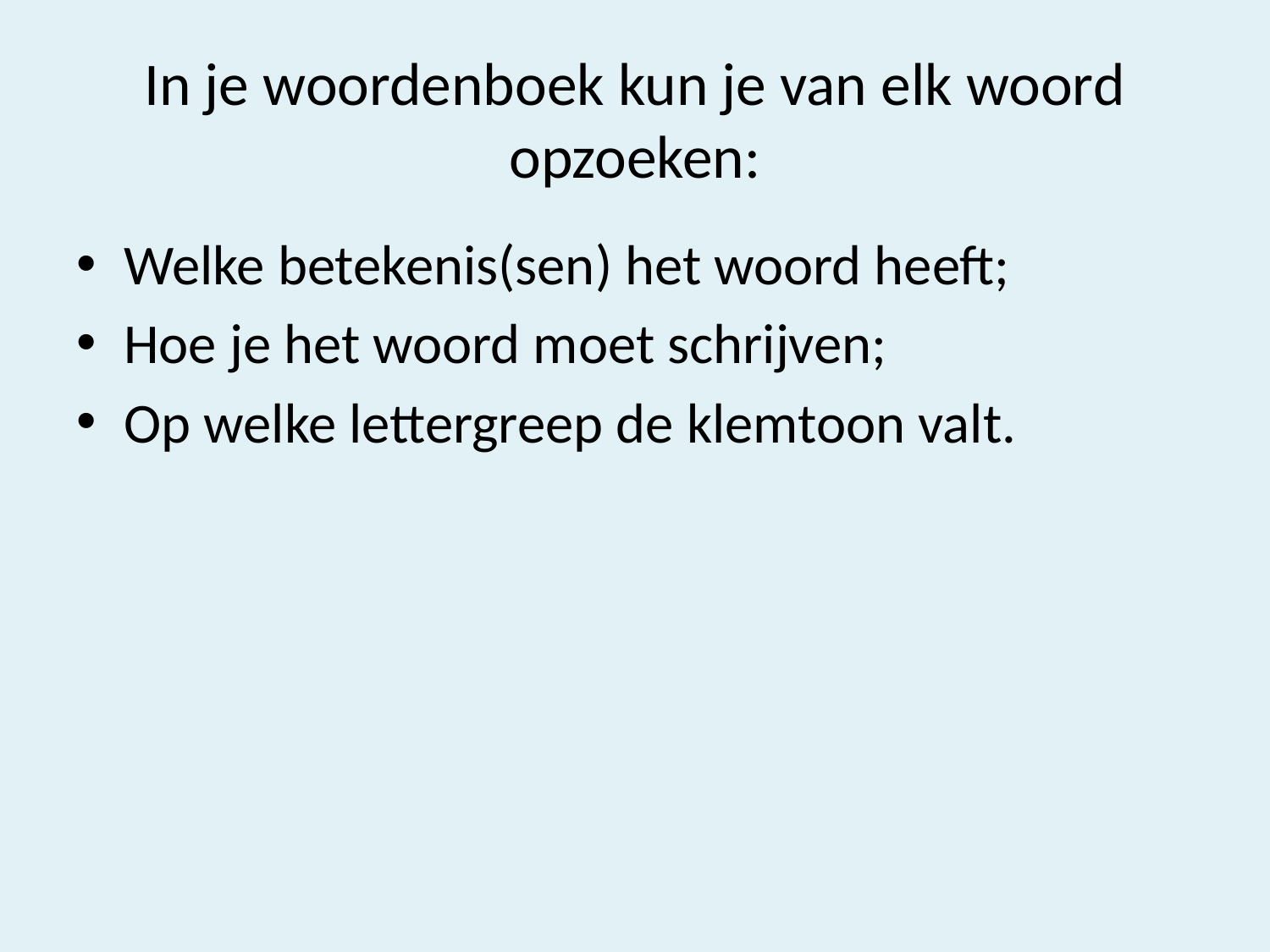

# In je woordenboek kun je van elk woord opzoeken:
Welke betekenis(sen) het woord heeft;
Hoe je het woord moet schrijven;
Op welke lettergreep de klemtoon valt.